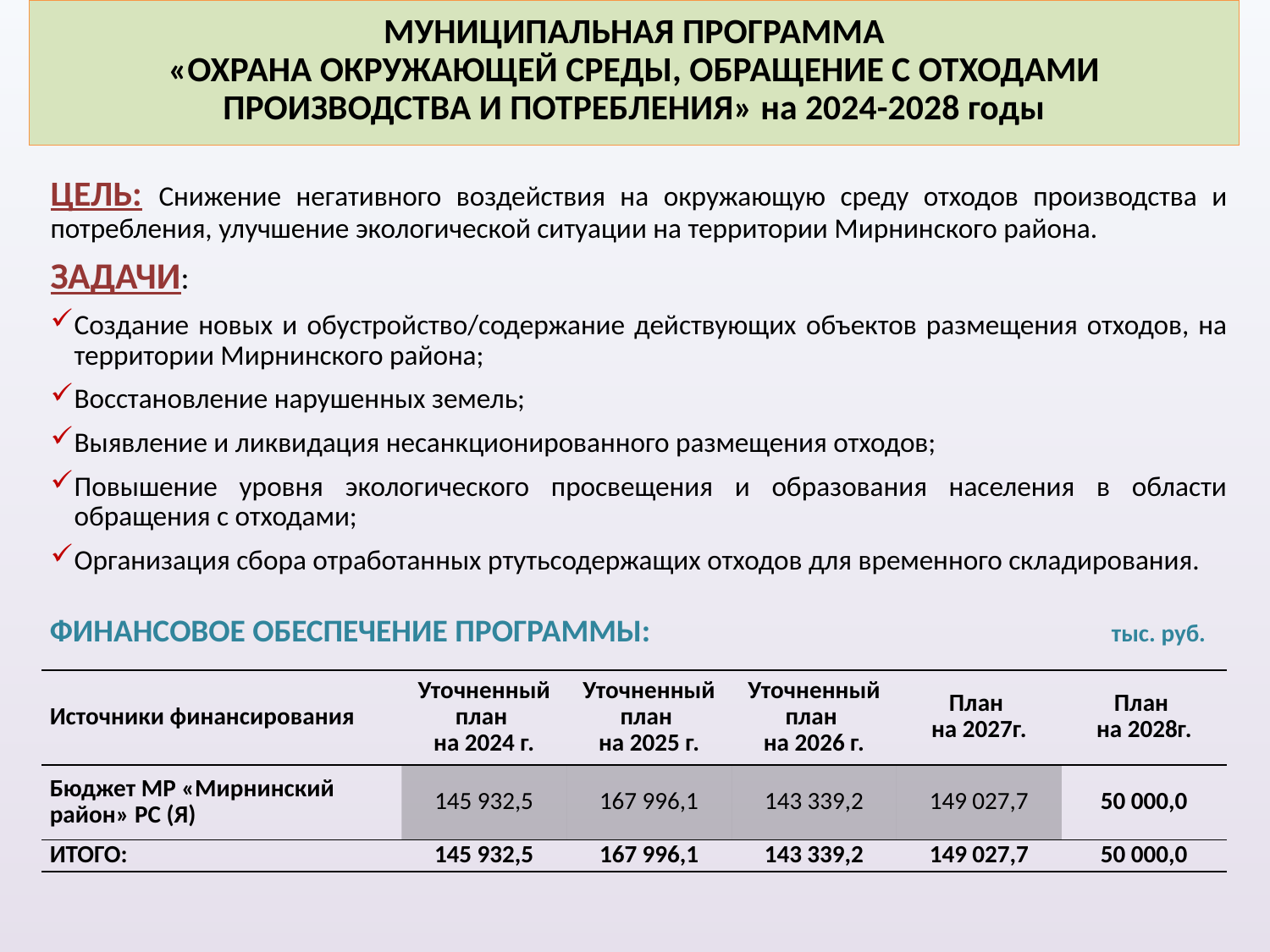

# МУНИЦИПАЛЬНАЯ ПРОГРАММА «ОХРАНА ОКРУЖАЮЩЕЙ СРЕДЫ, ОБРАЩЕНИЕ С ОТХОДАМИ ПРОИЗВОДСТВА И ПОТРЕБЛЕНИЯ» на 2024-2028 годы
ЦЕЛЬ: Снижение негативного воздействия на окружающую среду отходов производства и потребления, улучшение экологической ситуации на территории Мирнинского района.
ЗАДАЧИ:
Создание новых и обустройство/содержание действующих объектов размещения отходов, на территории Мирнинского района;
Восстановление нарушенных земель;
Выявление и ликвидация несанкционированного размещения отходов;
Повышение уровня экологического просвещения и образования населения в области обращения с отходами;
Организация сбора отработанных ртутьсодержащих отходов для временного складирования.
ФИНАНСОВОЕ ОБЕСПЕЧЕНИЕ ПРОГРАММЫ:                                                                тыс. руб.
| Источники финансирования | Уточненный план на 2024 г. | Уточненный план на 2025 г. | Уточненный план на 2026 г. | План на 2027г. | План на 2028г. |
| --- | --- | --- | --- | --- | --- |
| Бюджет МР «Мирнинский район» РС (Я) | 145 932,5 | 167 996,1 | 143 339,2 | 149 027,7 | 50 000,0 |
| ИТОГО: | 145 932,5 | 167 996,1 | 143 339,2 | 149 027,7 | 50 000,0 |